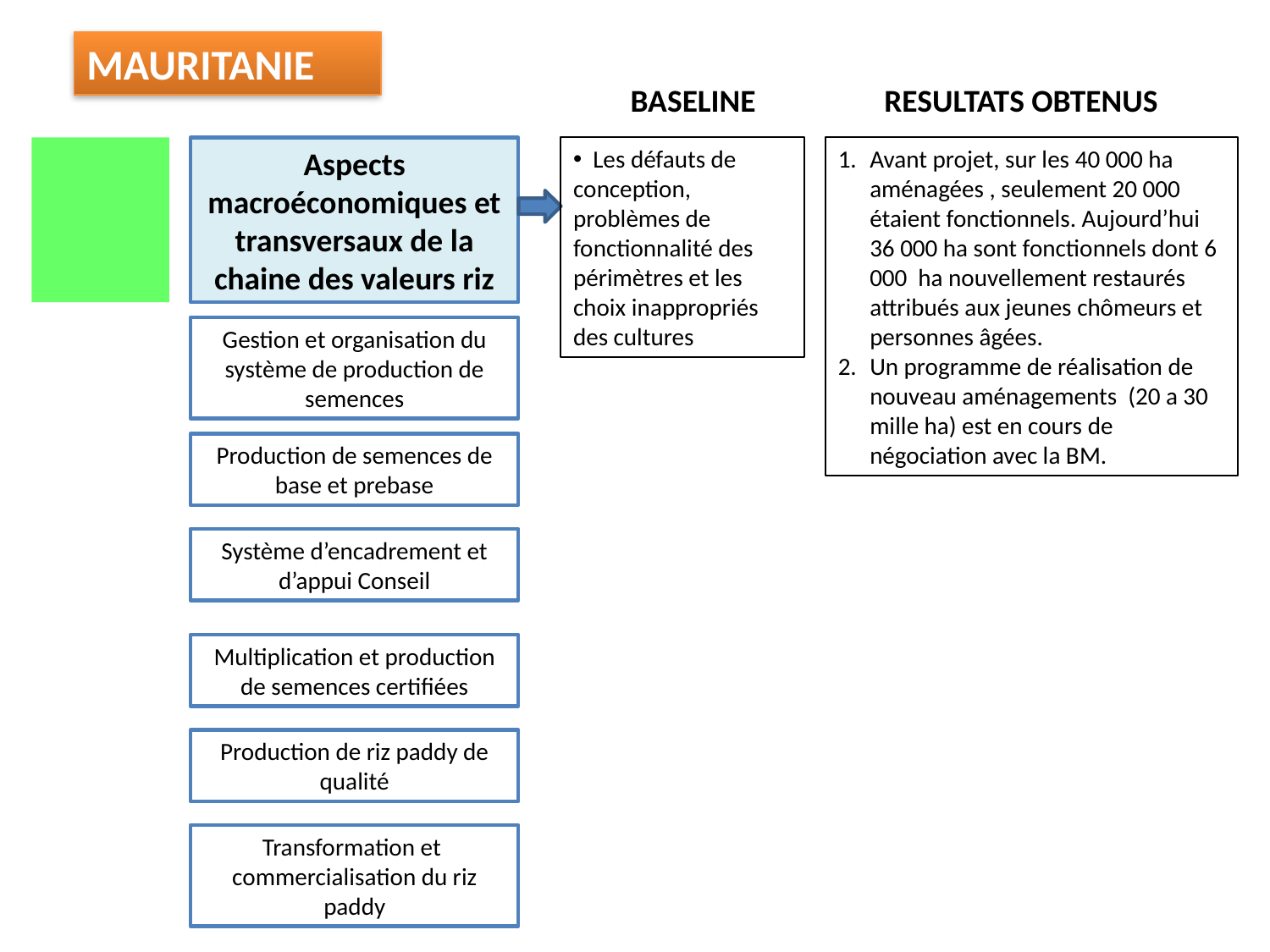

MAURITANIE
BASELINE
RESULTATS OBTENUS

Aspects macroéconomiques et transversaux de la chaine des valeurs riz
  Les défauts de conception, problèmes de fonctionnalité des périmètres et les choix inappropriés des cultures
Avant projet, sur les 40 000 ha aménagées , seulement 20 000 étaient fonctionnels. Aujourd’hui 36 000 ha sont fonctionnels dont 6 000  ha nouvellement restaurés attribués aux jeunes chômeurs et personnes âgées.
Un programme de réalisation de nouveau aménagements  (20 a 30 mille ha) est en cours de négociation avec la BM.

Gestion et organisation du système de production de semences
Production de semences de base et prebase
Système d’encadrement et d’appui Conseil
Multiplication et production de semences certifiées
Production de riz paddy de qualité
Transformation et  commercialisation du riz paddy